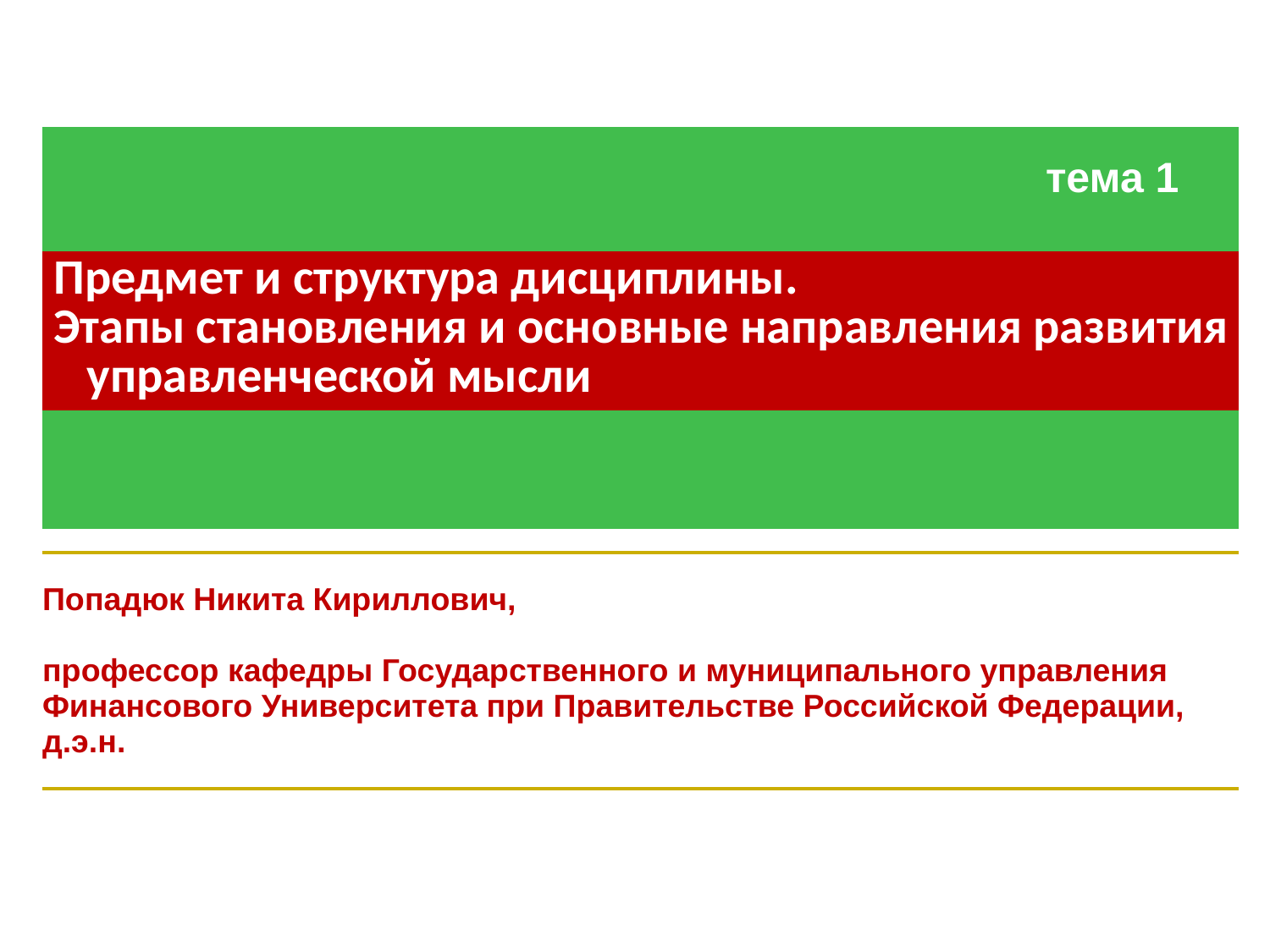

| тема 1 |
| --- |
| Предмет и структура дисциплины. Этапы становления и основные направления развития управленческой мысли |
|  |
|  |
| Попадюк Никита Кириллович, профессор кафедры Государственного и муниципального управления Финансового Университета при Правительстве Российской Федерации, д.э.н. |
|  |